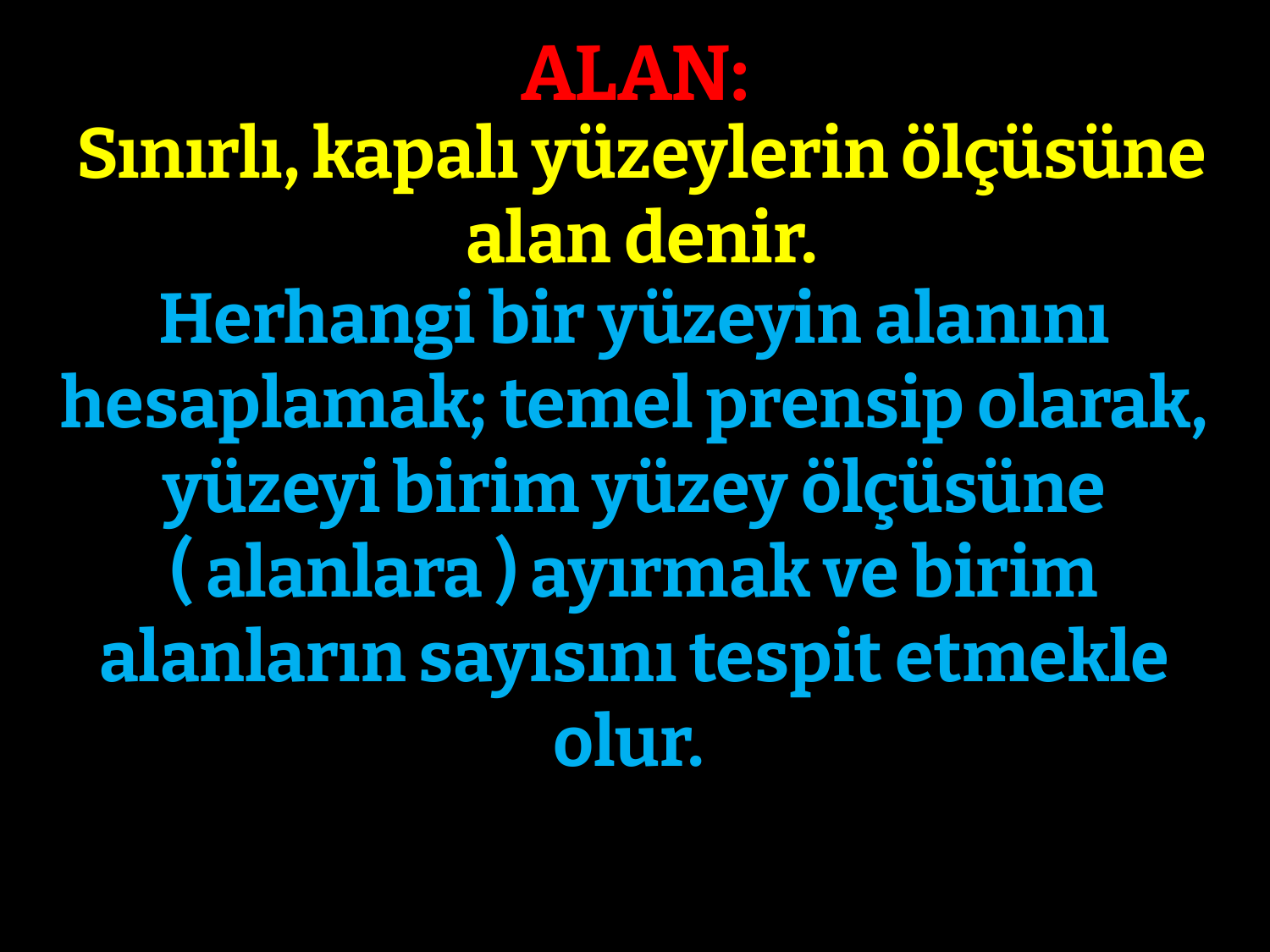

ALAN:
Sınırlı, kapalı yüzeylerin ölçüsüne alan denir.
Herhangi bir yüzeyin alanını hesaplamak; temel prensip olarak, yüzeyi birim yüzey ölçüsüne ( alanlara ) ayırmak ve birim alanların sayısını tespit etmekle olur.

#